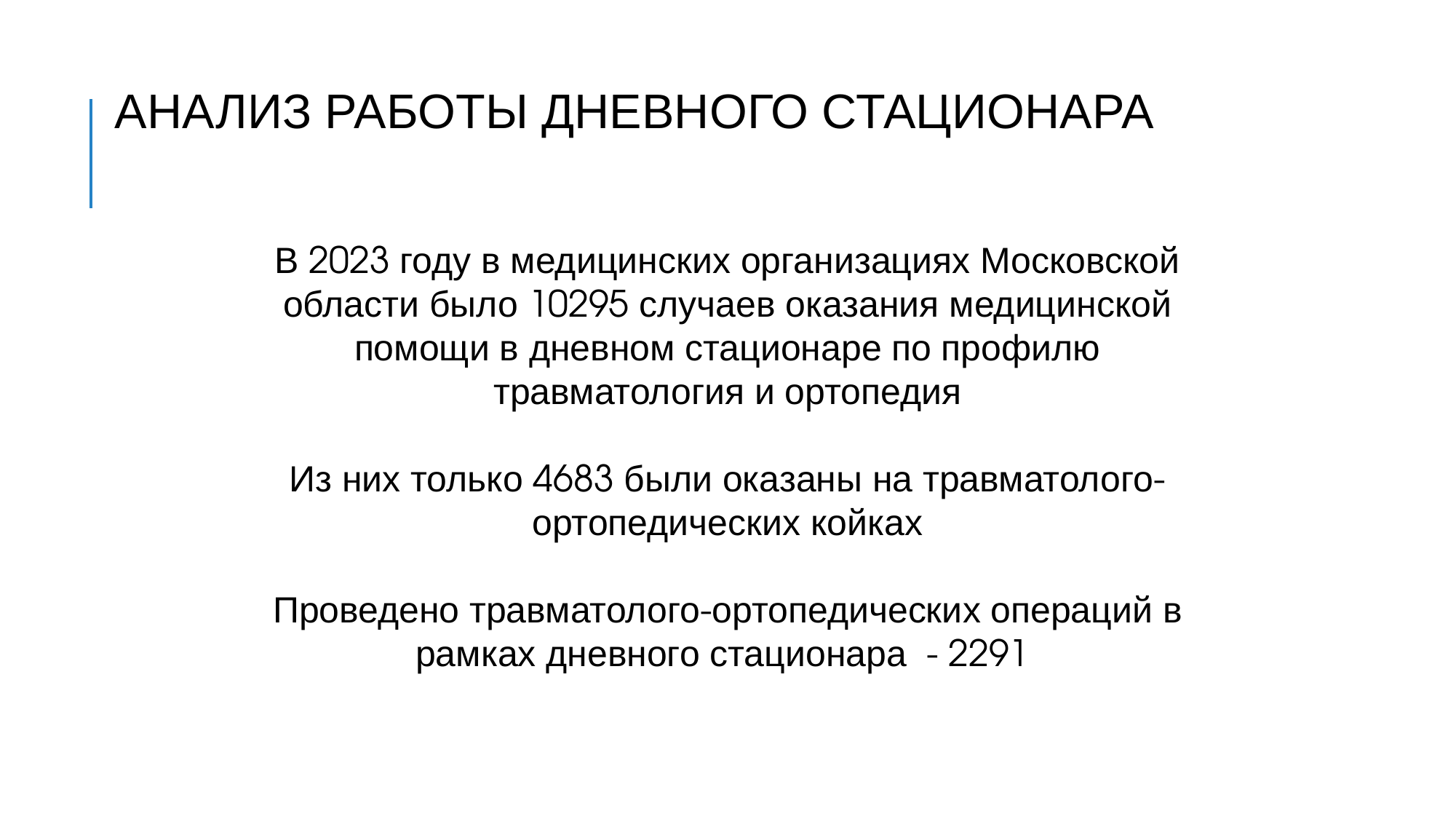

АНАЛИЗ РАБОТЫ ДНЕВНОГО СТАЦИОНАРА
В 2023 году в медицинских организациях Московской области было 10295 случаев оказания медицинской помощи в дневном стационаре по профилю травматология и ортопедия

Из них только 4683 были оказаны на травматолого-ортопедических койках

Проведено травматолого-ортопедических операций в рамках дневного стационара  - 2291